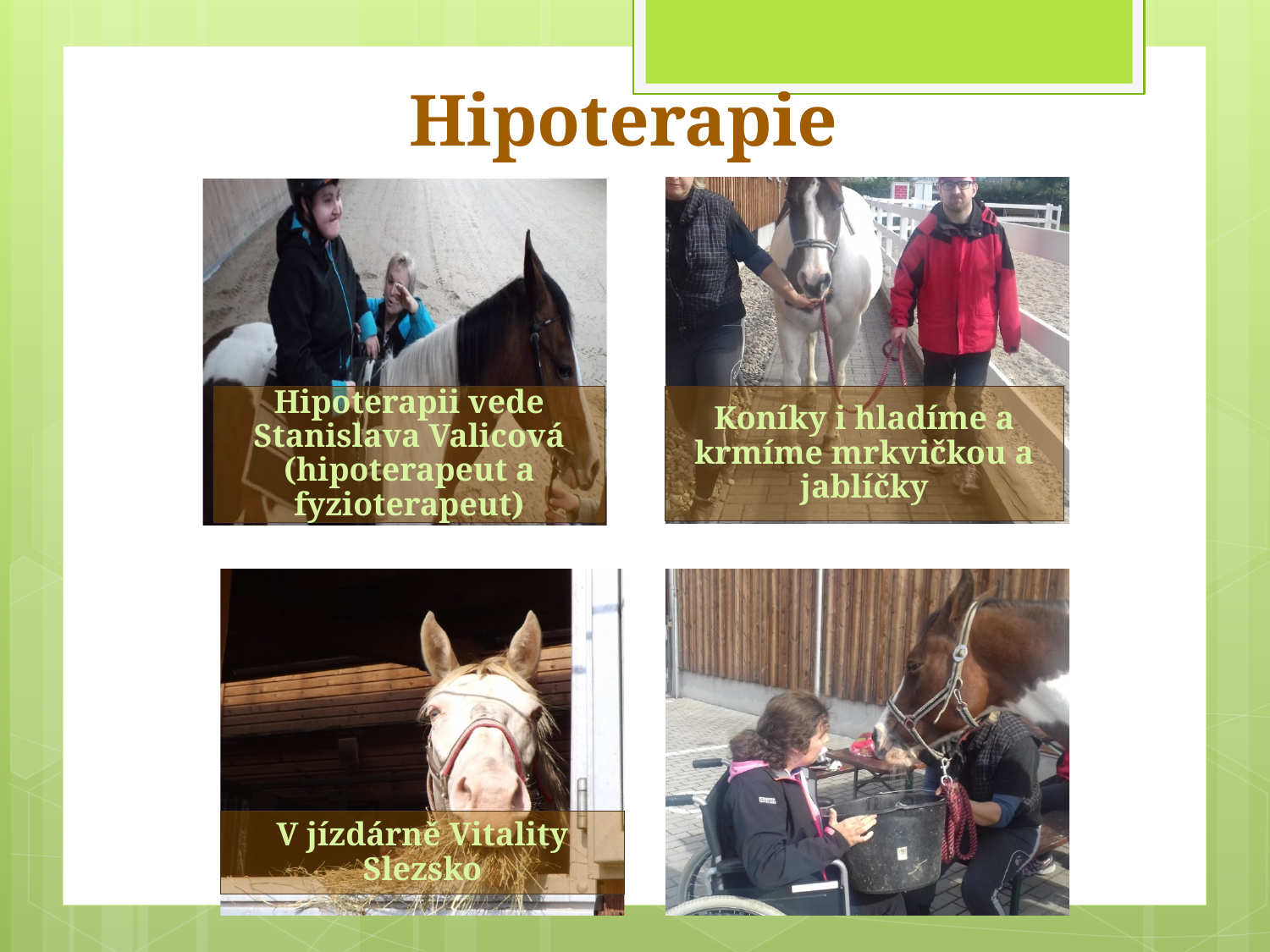

# Hipoterapie
Hipoterapii vede Stanislava Valicová (hipoterapeut a fyzioterapeut)
Koníky i hladíme a krmíme mrkvičkou a jablíčky
V jízdárně Vitality Slezsko